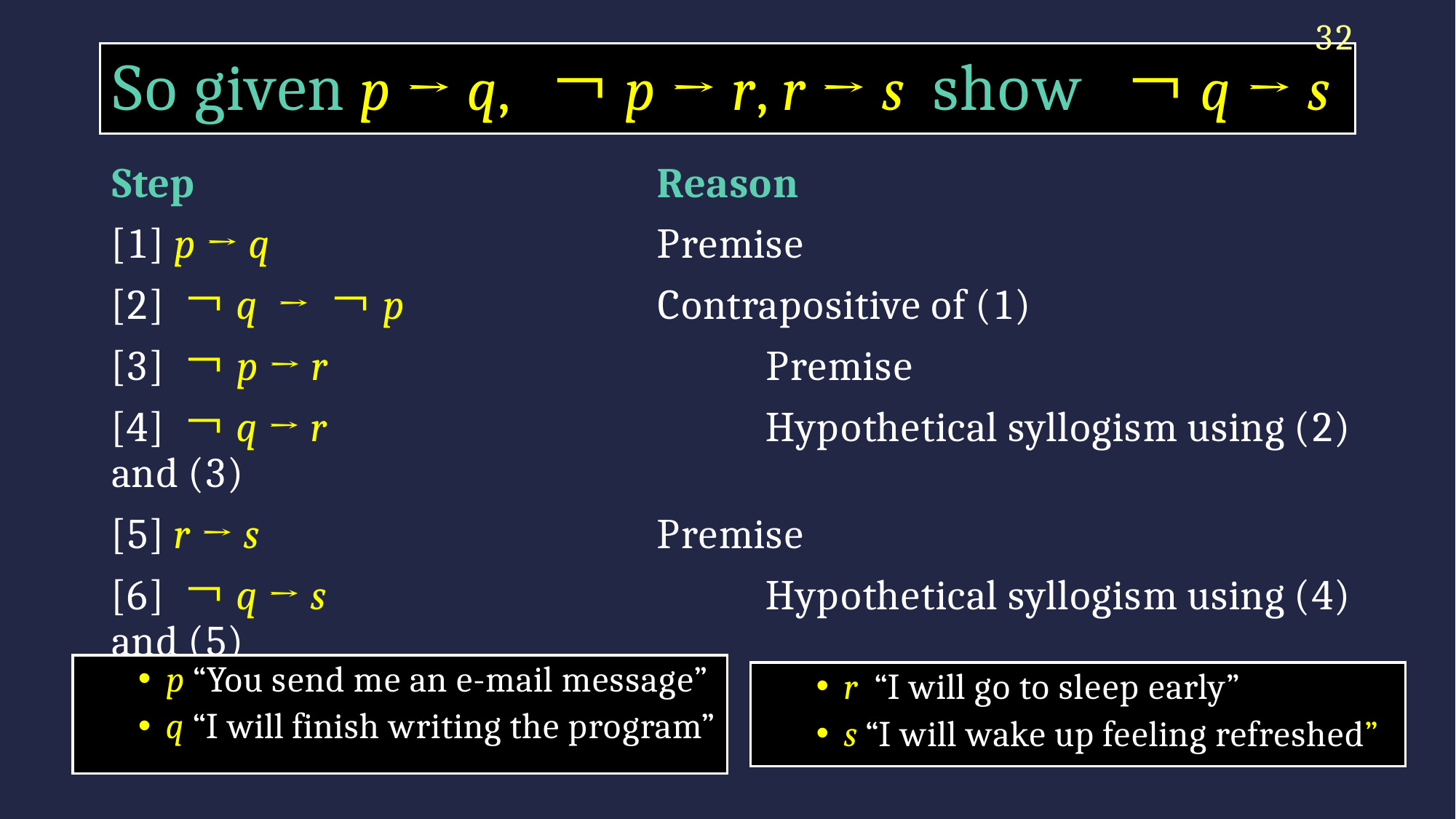

32
# So given p → q,  ￢p → r, r → s  show  ￢q → s
Step 					Reason
[1] p → q 				Premise
[2] ￢q  → ￢p        		Contrapositive of (1)
[3] ￢p → r 				Premise
[4] ￢q → r 				Hypothetical syllogism using (2) and (3)
[5] r → s 				Premise
[6] ￢q → s 				Hypothetical syllogism using (4) and (5)
p “You send me an e-mail message”
q “I will finish writing the program”
r  “I will go to sleep early”
s “I will wake up feeling refreshed”